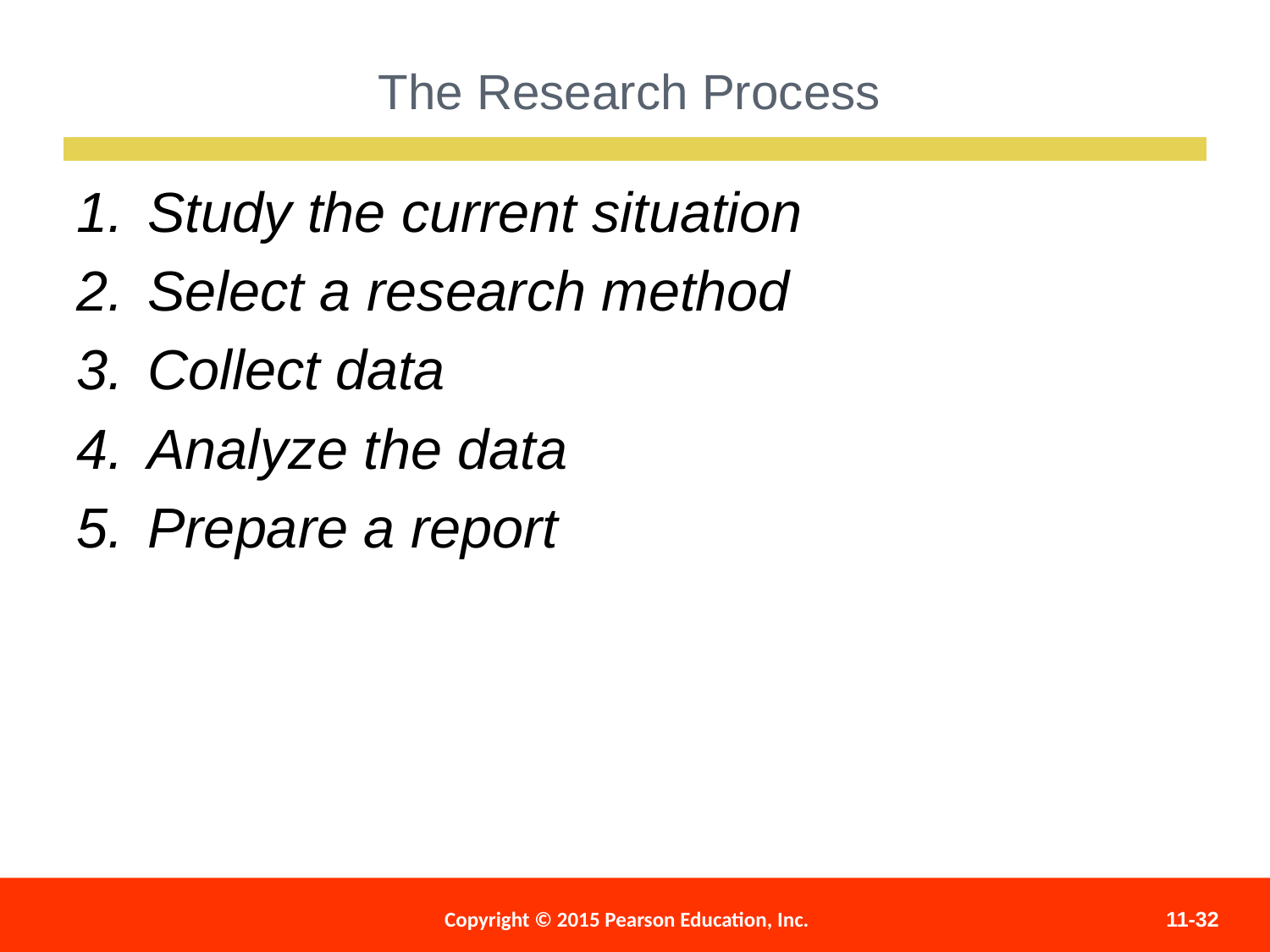

The Research Process
Study the current situation
Select a research method
Collect data
Analyze the data
Prepare a report